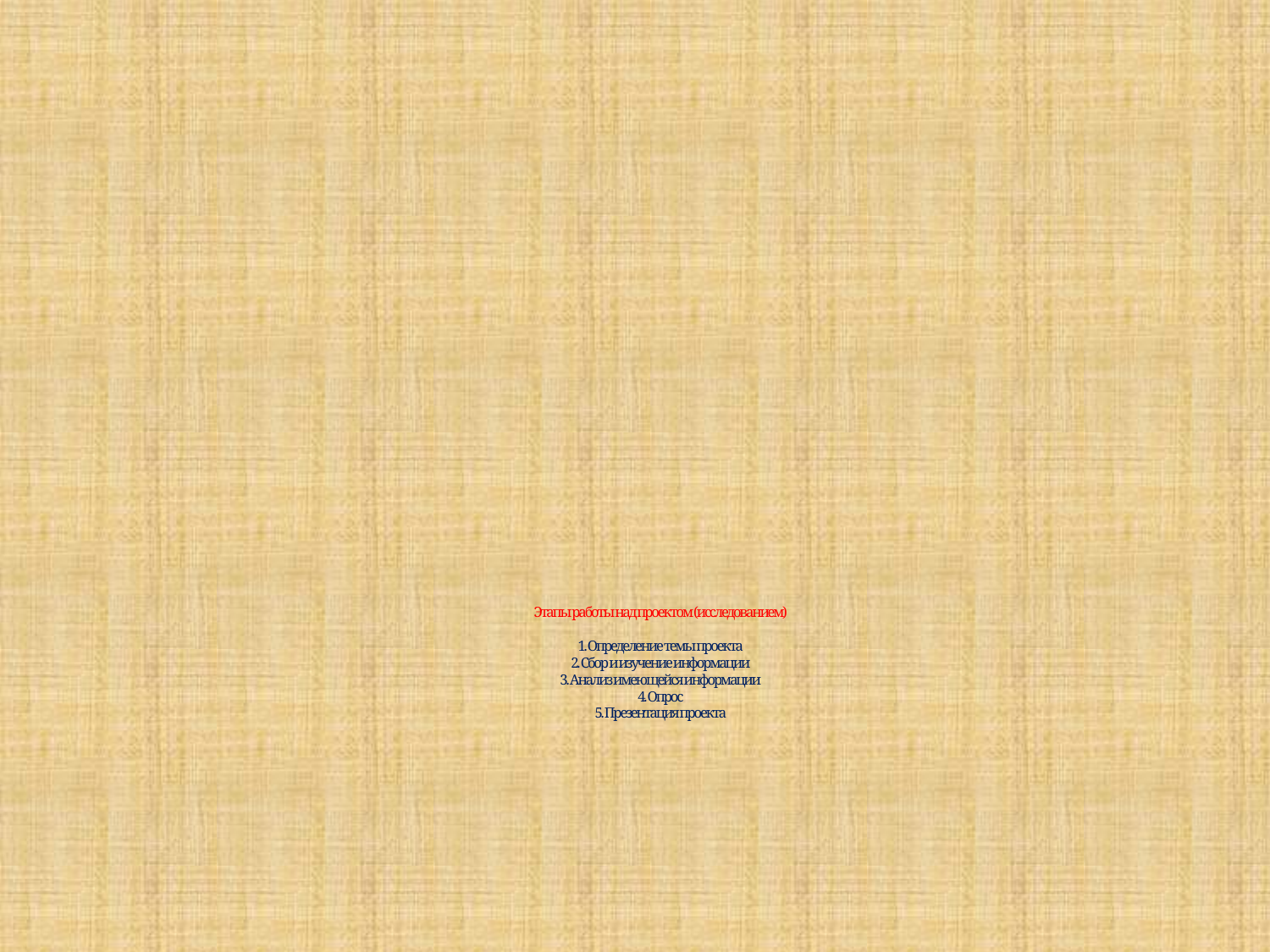

# Этапы работы над проектом (исследованием) 1. Определение темы проекта 2. Сбор и изучение информации 3. Анализ имеющейся информации 4. Опрос 5. Презентация проекта